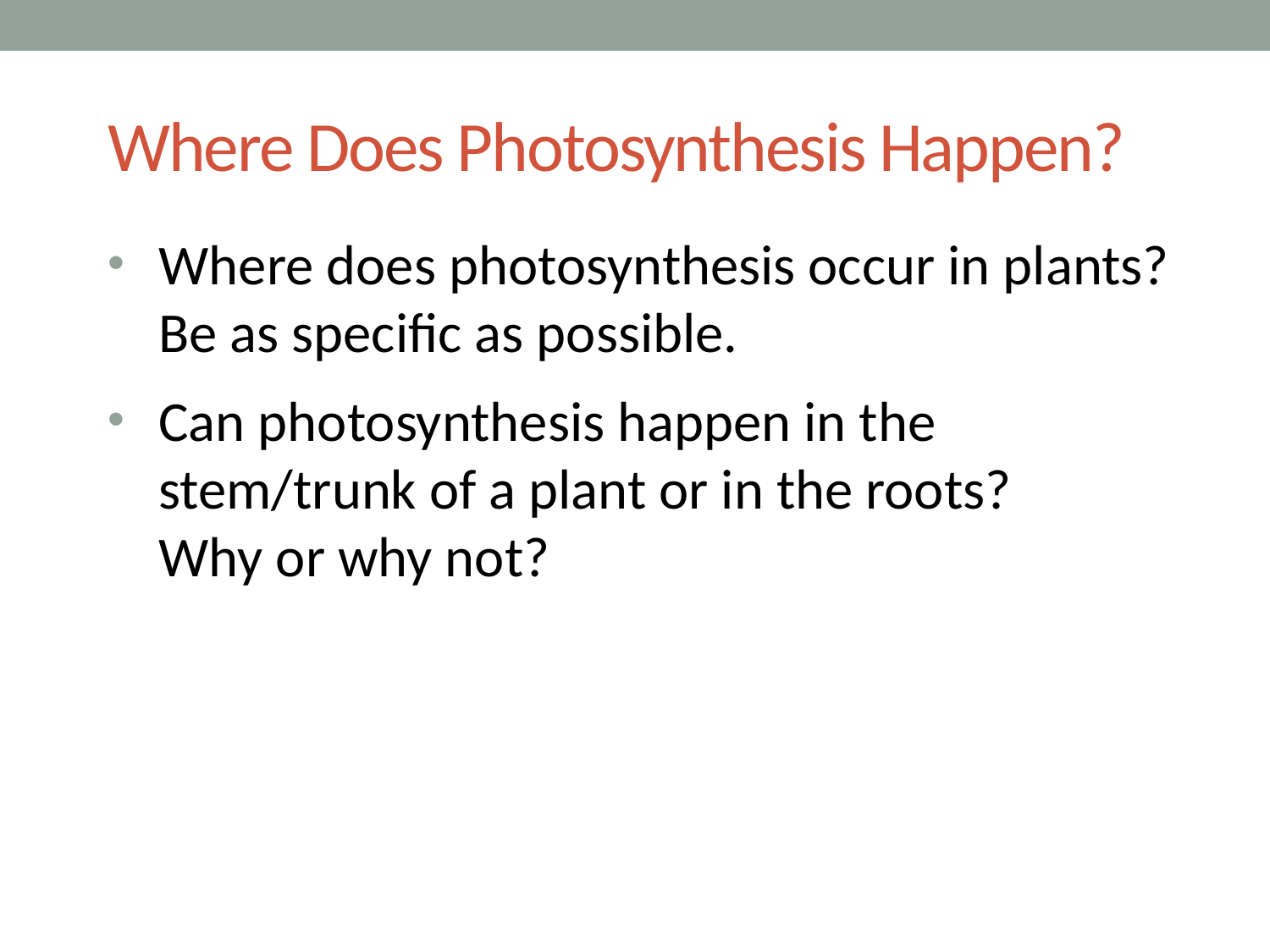

# Where Does Photosynthesis Happen?
Where does photosynthesis occur in plants? Be as specific as possible.
Can photosynthesis happen in the stem/trunk of a plant or in the roots?
Why or why not?